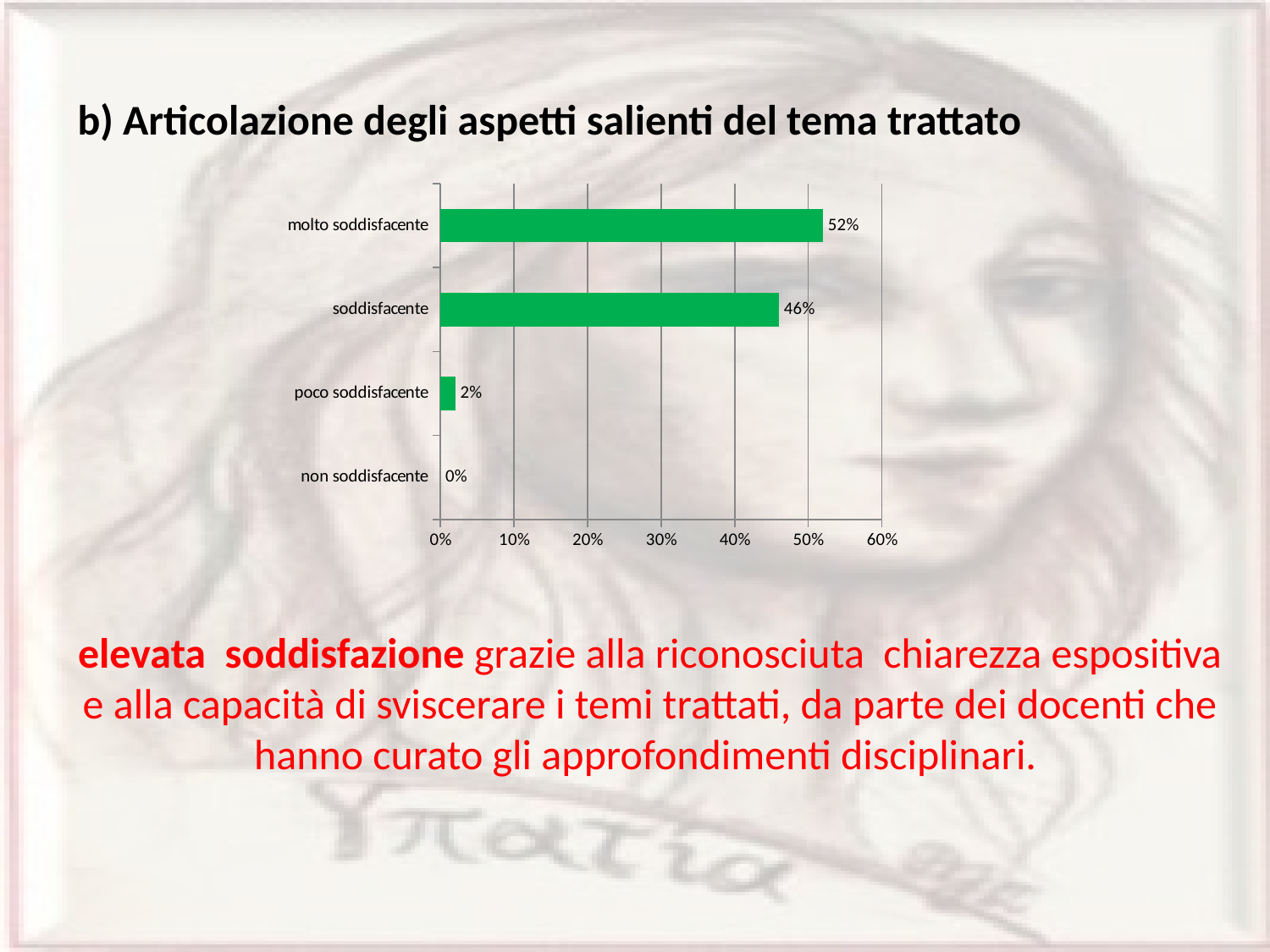

b) Articolazione degli aspetti salienti del tema trattato

elevata  soddisfazione grazie alla riconosciuta  chiarezza espositiva e alla capacità di sviscerare i temi trattati, da parte dei docenti che hanno curato gli approfondimenti disciplinari.

### Chart

| Category |  |
|---|---|
| non soddisfacente | 0.0 |
| poco soddisfacente | 0.02000000000000001 |
| soddisfacente | 0.46 |
| molto soddisfacente | 0.52 |